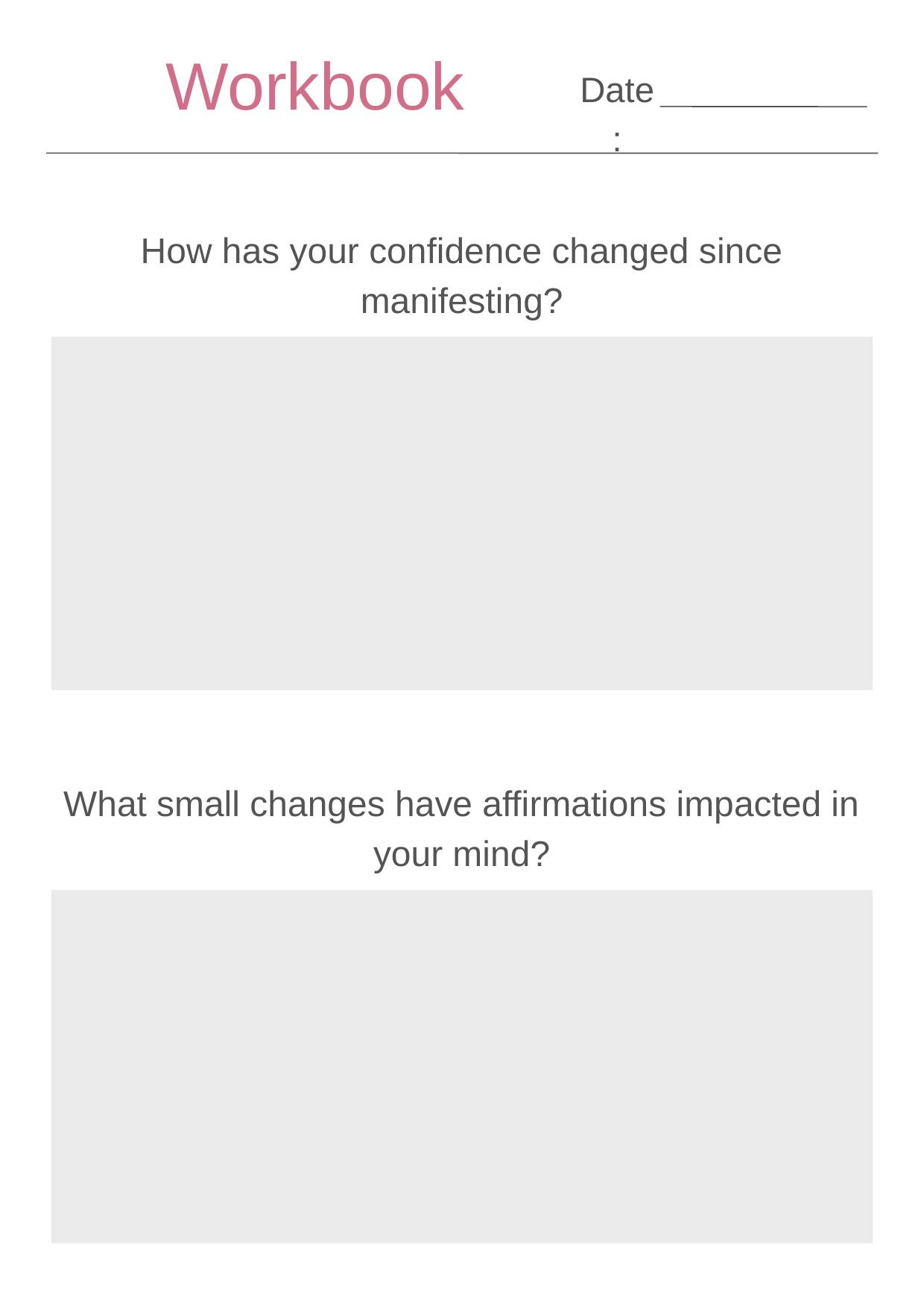

Workbook
Date:

How has your confidence changed since manifesting?

What small changes have affirmations impacted in your mind?